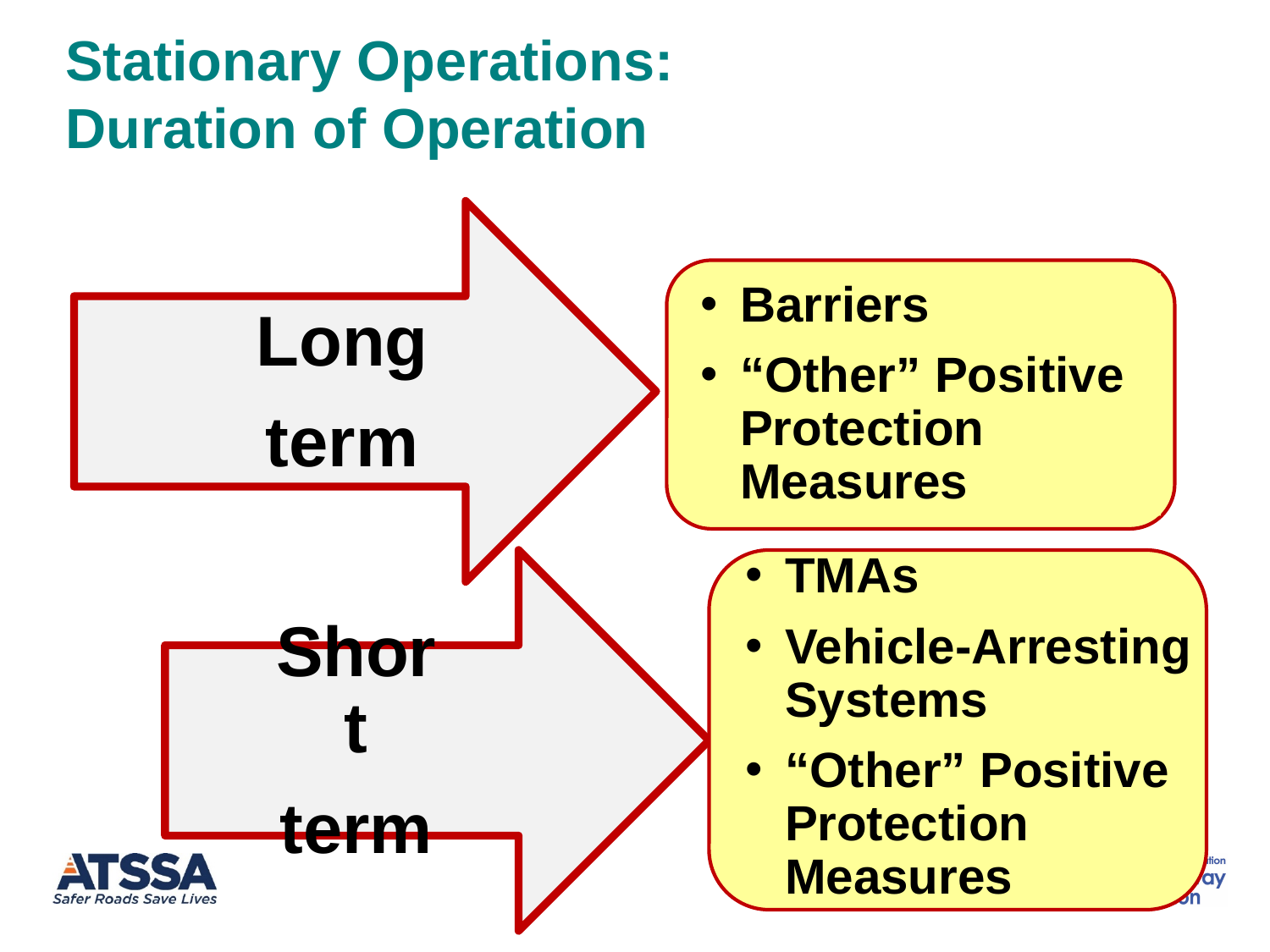

# Stationary Operations: Duration of Operation
Long
term

Barriers
“Other” Positive Protection Measures
Short
term

TMAs
Vehicle-Arresting Systems
“Other” Positive Protection Measures